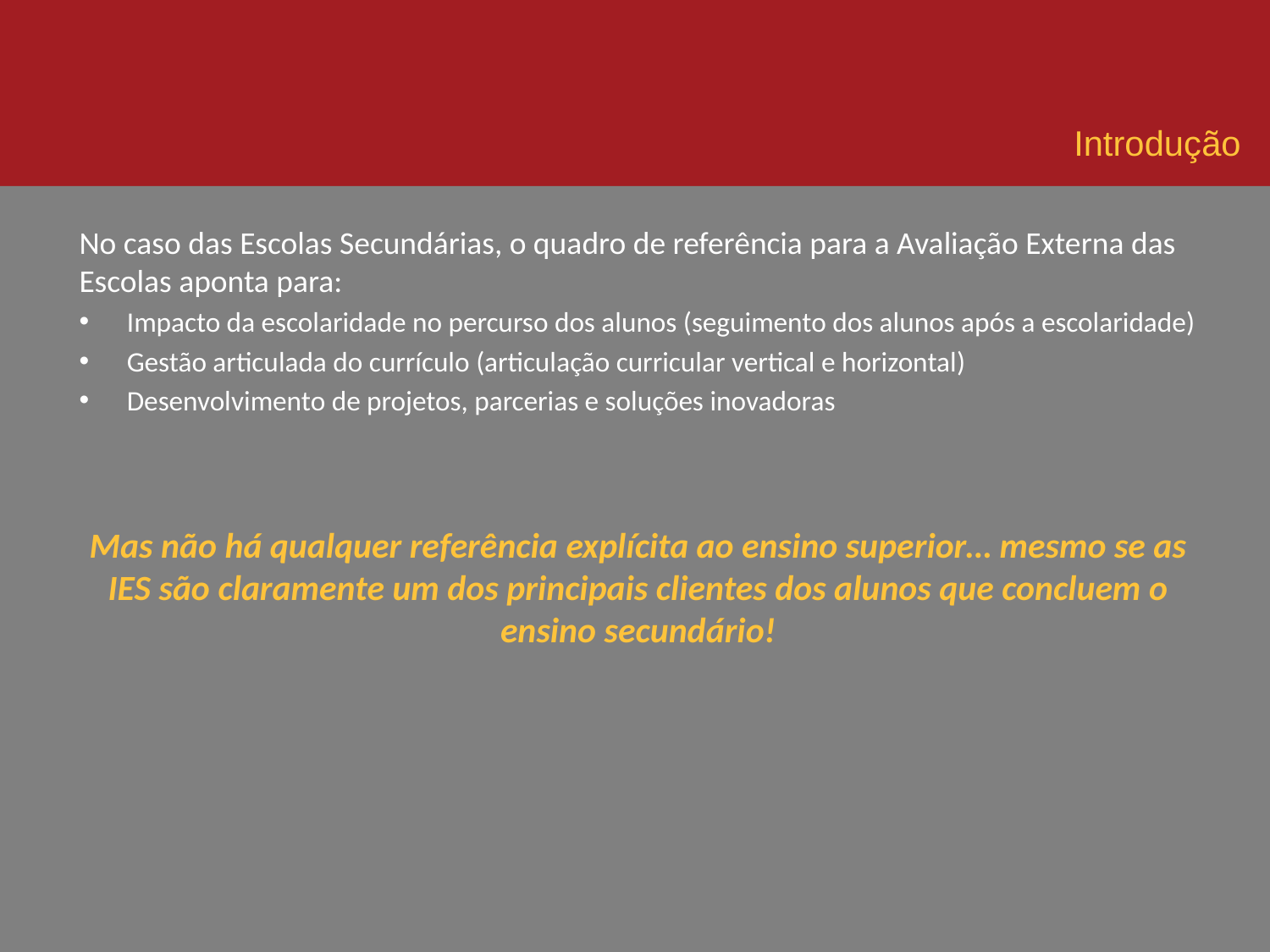

Introdução
No caso das Escolas Secundárias, o quadro de referência para a Avaliação Externa das Escolas aponta para:
Impacto da escolaridade no percurso dos alunos (seguimento dos alunos após a escolaridade)
Gestão articulada do currículo (articulação curricular vertical e horizontal)
Desenvolvimento de projetos, parcerias e soluções inovadoras

Mas não há qualquer referência explícita ao ensino superior… mesmo se as IES são claramente um dos principais clientes dos alunos que concluem o ensino secundário!